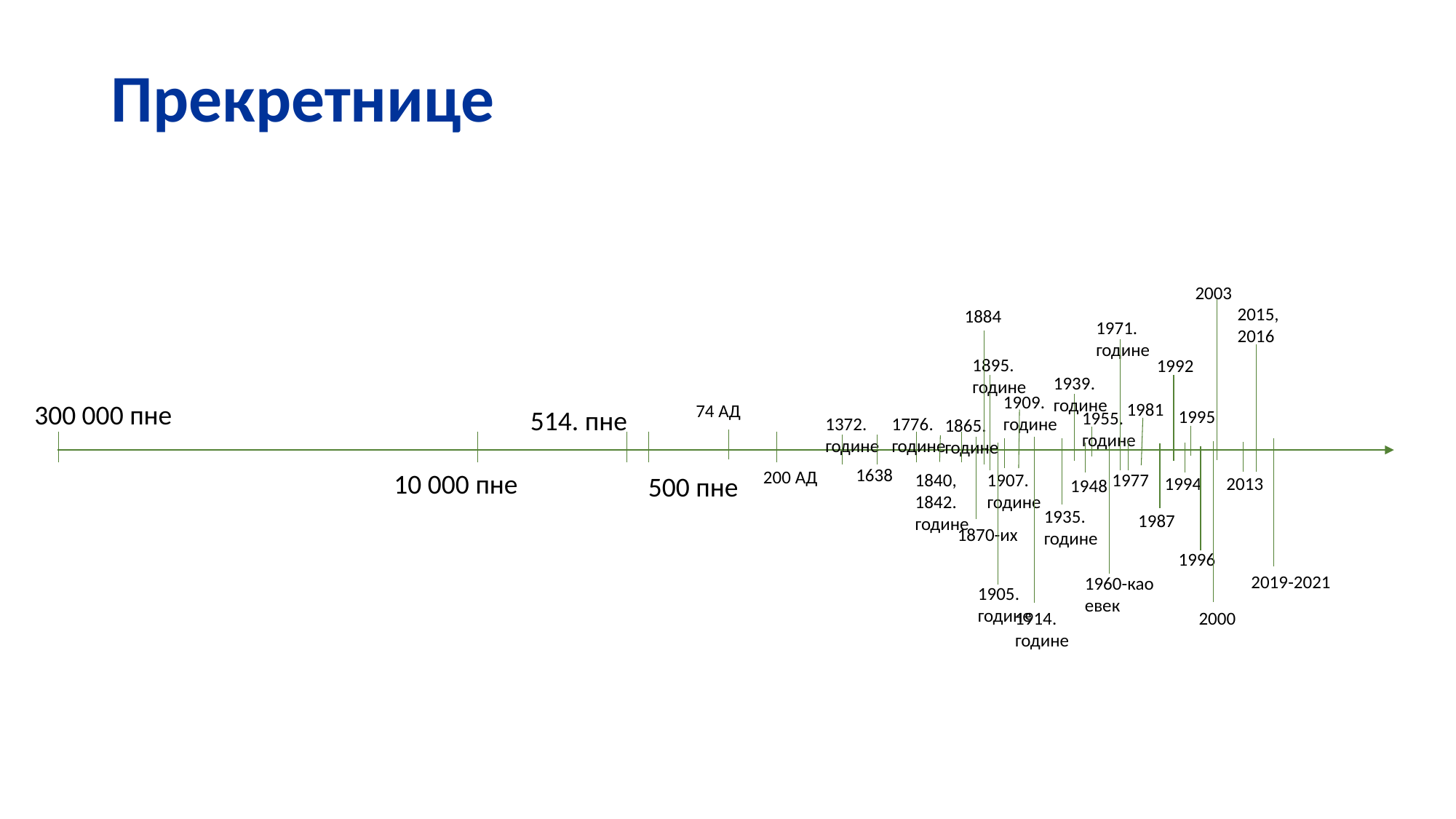

# Прекретнице
2003
2015,
2016
1884
1971. године
1895. године
1992
1939. године
1909. године
1981
300 000 пне
 74 АД
514. пне
1995
1955. године
1372. године
1776. године
1865. године
1638
 200 АД
10 000 пне
1840,
1842. године
1907. године
1977
500 пне
1994
2013
1948
1935. године
1987
1870-их
1996
2019-2021
1960-као евек
1905. године
2000
1914. године